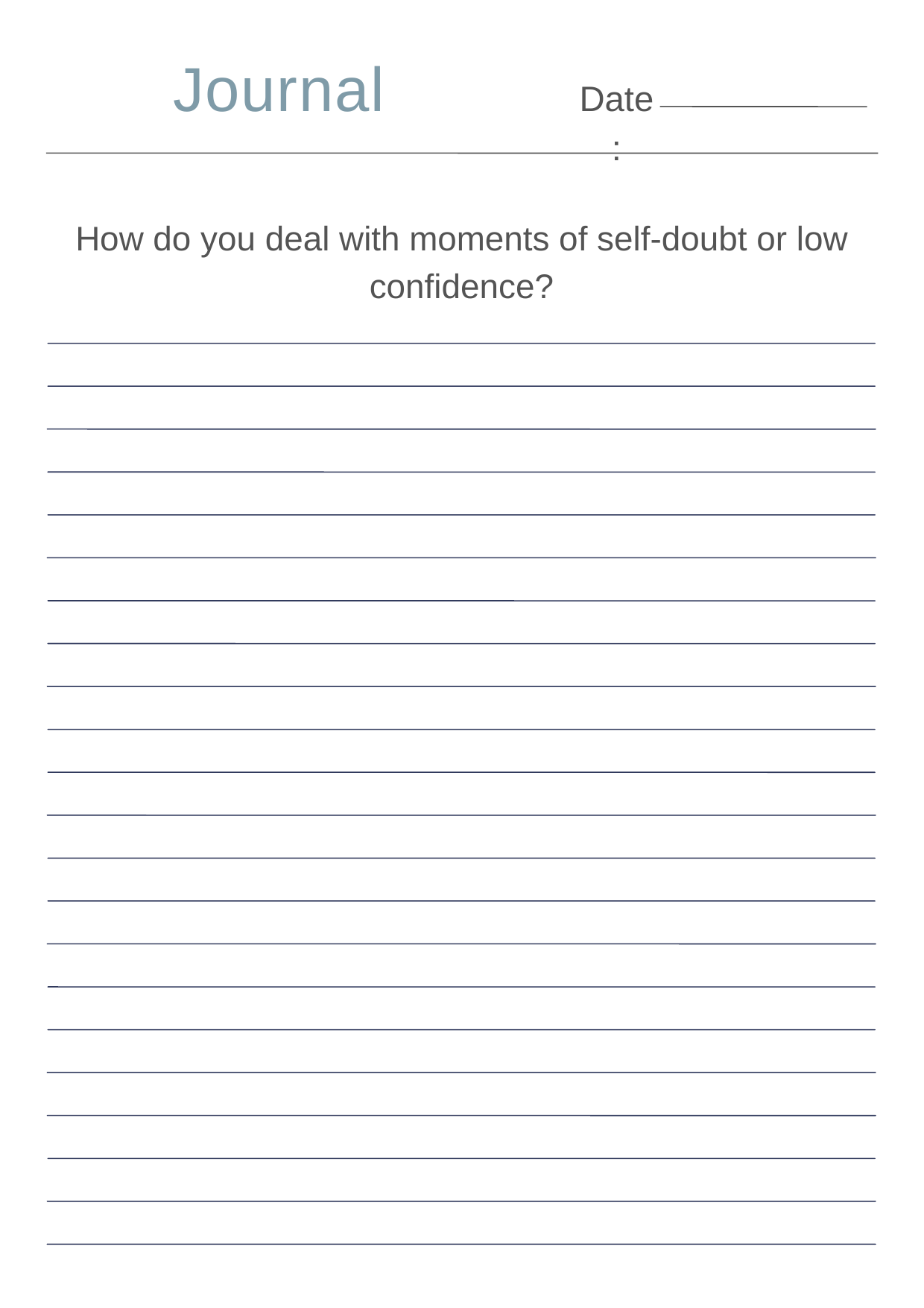

Journal
Date:

How do you deal with moments of self-doubt or low confidence?